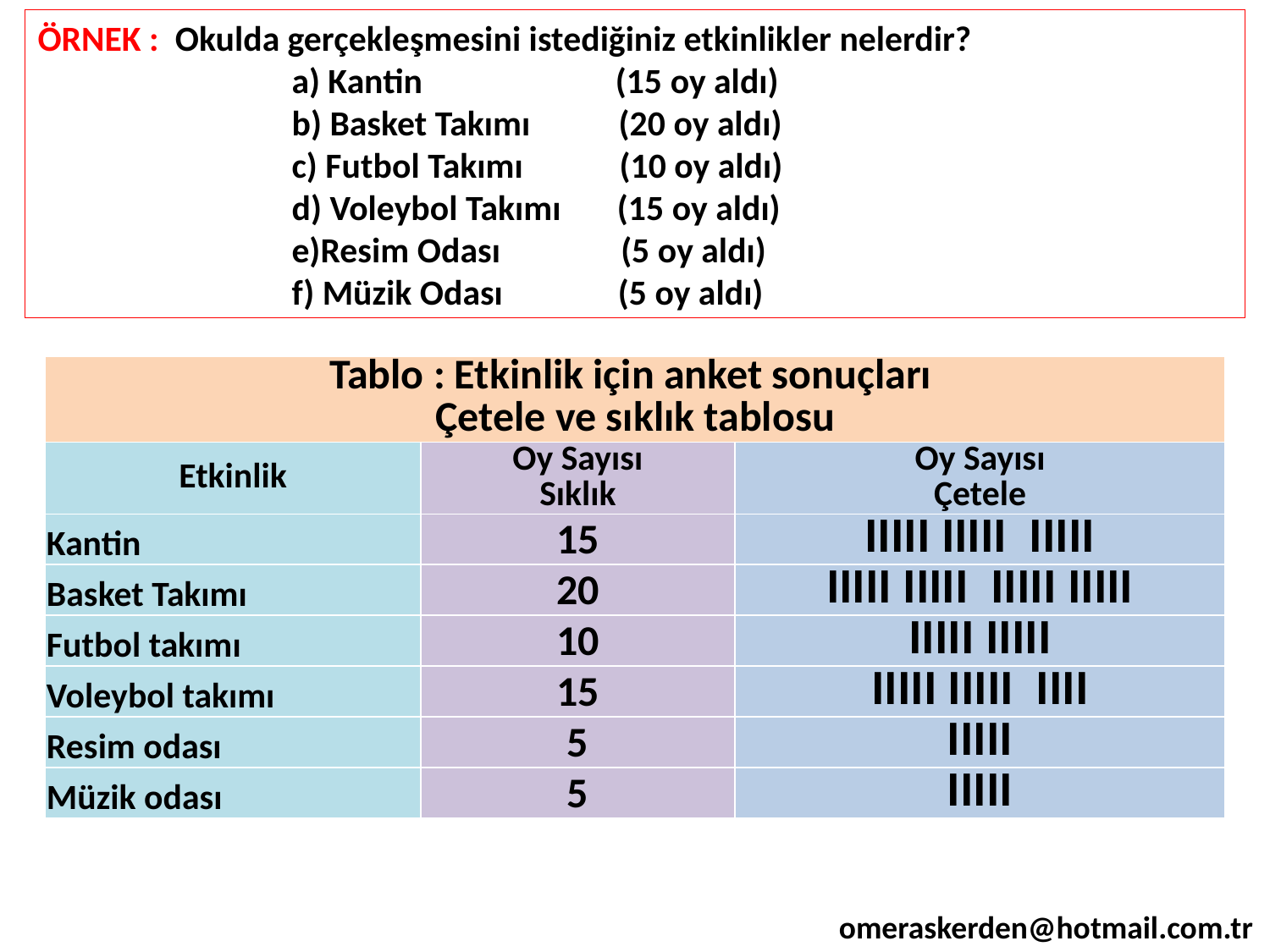

ÖRNEK :  Okulda gerçekleşmesini istediğiniz etkinlikler nelerdir?
		a) Kantin                        (15 oy aldı)
		b) Basket Takımı           (20 oy aldı)
		c) Futbol Takımı            (10 oy aldı)
		d) Voleybol Takımı       (15 oy aldı)
		e)Resim Odası               (5 oy aldı)
		f) Müzik Odası  	         (5 oy aldı)
| Tablo : Etkinlik için anket sonuçları Çetele ve sıklık tablosu |  |  |
| --- | --- | --- |
| Etkinlik | Oy Sayısı Sıklık | Oy Sayısı Çetele |
| Kantin | 15 | IIIII IIIII IIIII |
| Basket Takımı | 20 | IIIII IIIII IIIII IIIII |
| Futbol takımı | 10 | IIIII IIIII |
| Voleybol takımı | 15 | IIIII IIIII IIII |
| Resim odası | 5 | IIIII |
| Müzik odası | 5 | IIIII |
omeraskerden@hotmail.com.tr